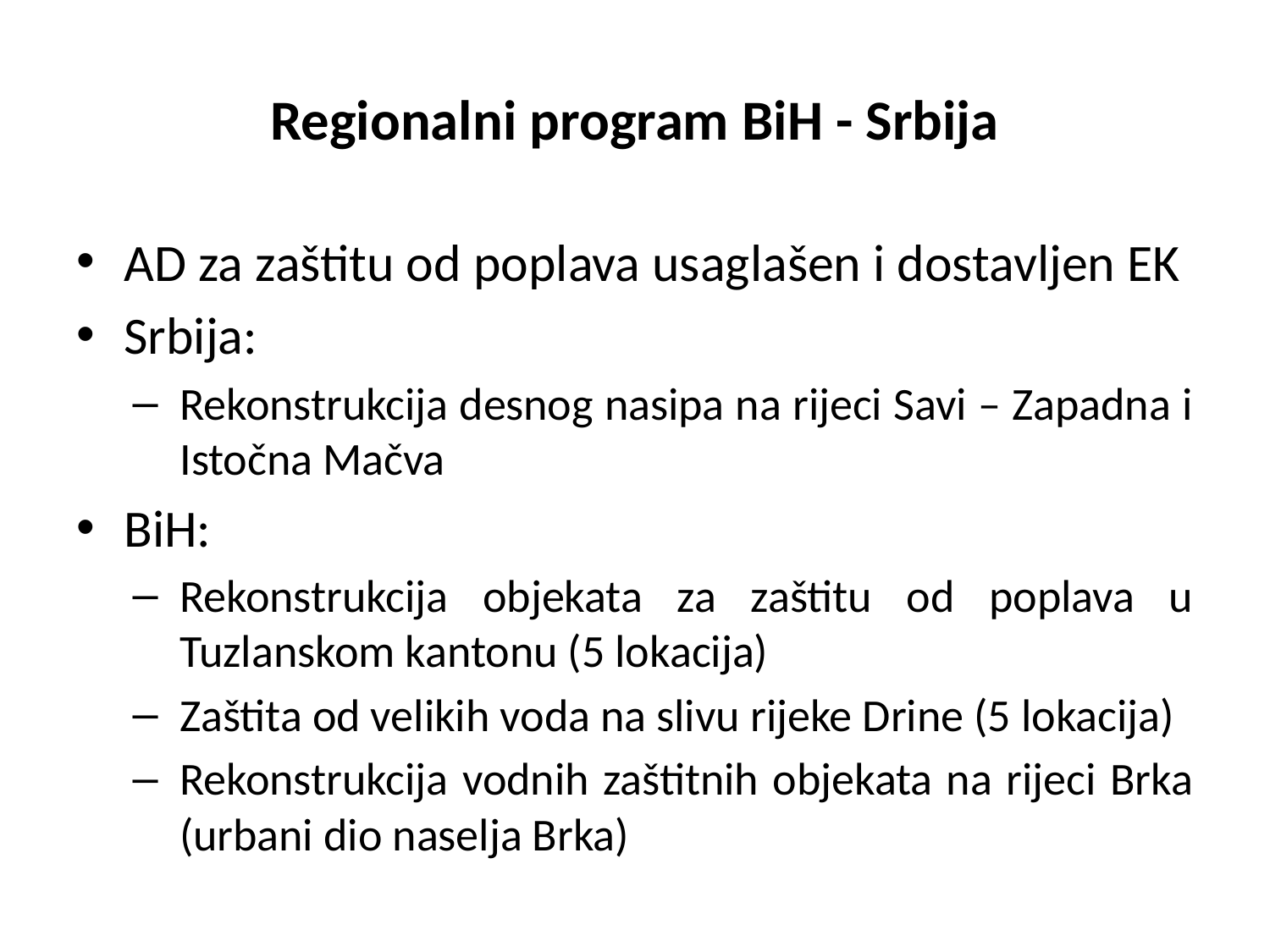

# Regionalni program BiH - Srbija
AD za zaštitu od poplava usaglašen i dostavljen EK
Srbija:
Rekonstrukcija desnog nasipa na rijeci Savi – Zapadna i Istočna Mačva
BiH:
Rekonstrukcija objekata za zaštitu od poplava u Tuzlanskom kantonu (5 lokacija)
Zaštita od velikih voda na slivu rijeke Drine (5 lokacija)
Rekonstrukcija vodnih zaštitnih objekata na rijeci Brka (urbani dio naselja Brka)